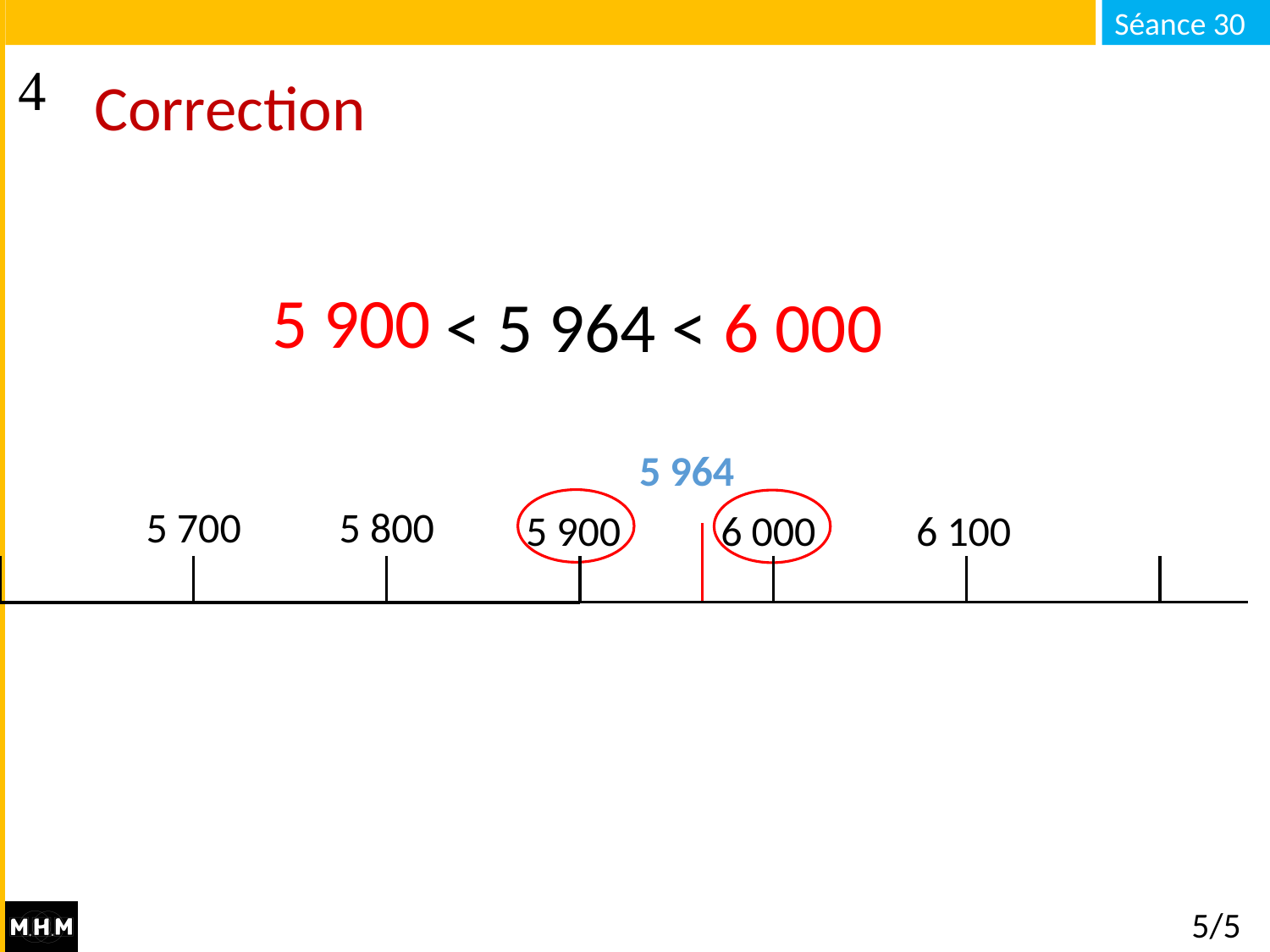

# Correction
5 900
… < 5 964 < …
6 000
5 964

5 700
5 800
5 900
6 000
6 100
5/5